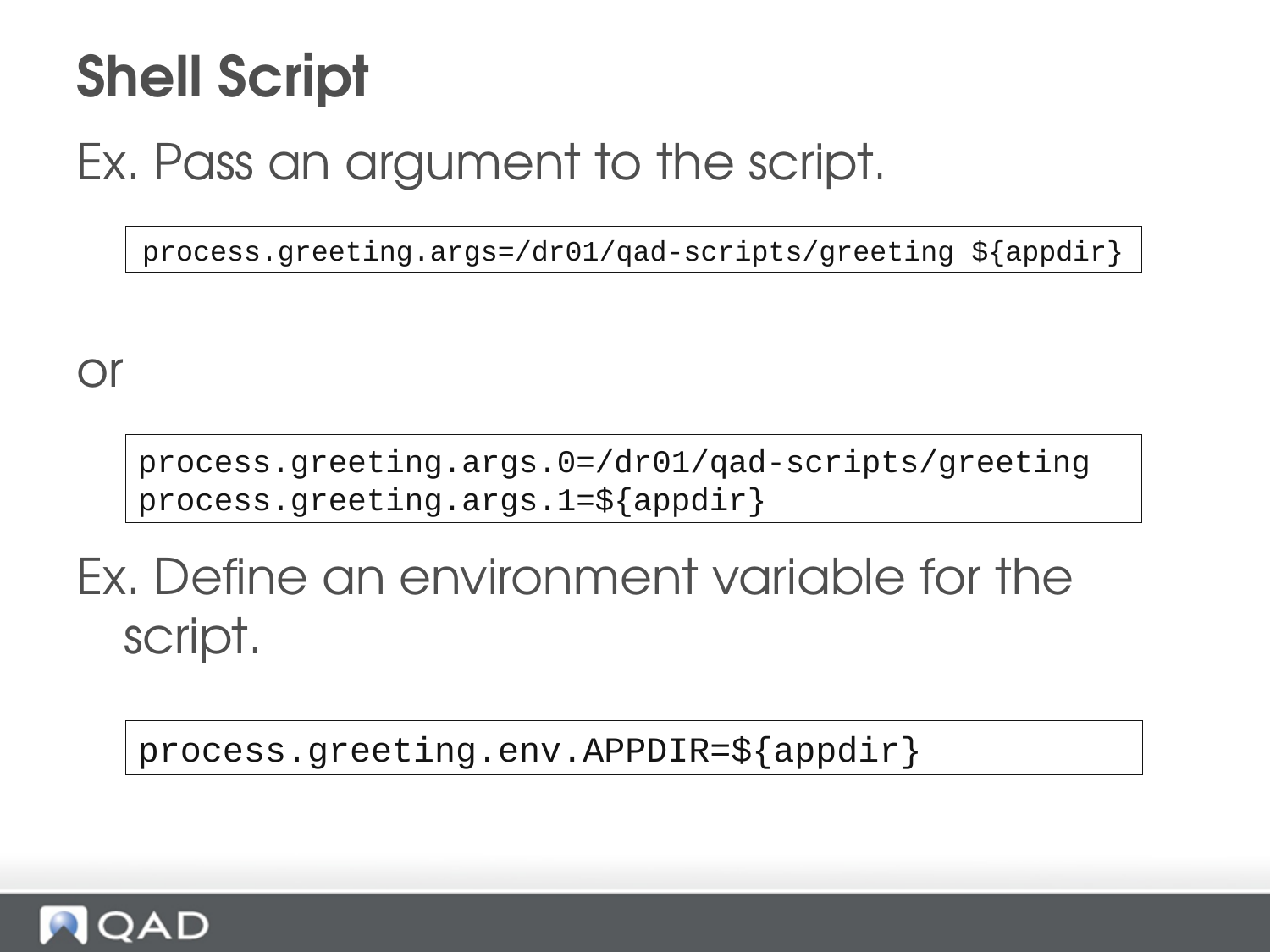

# Shell Script
Ex. Pass an argument to the script.

or

Ex. Define an environment variable for the script.
process.greeting.args=/dr01/qad-scripts/greeting ${appdir}
process.greeting.args.0=/dr01/qad-scripts/greeting
process.greeting.args.1=${appdir}
process.greeting.env.APPDIR=${appdir}